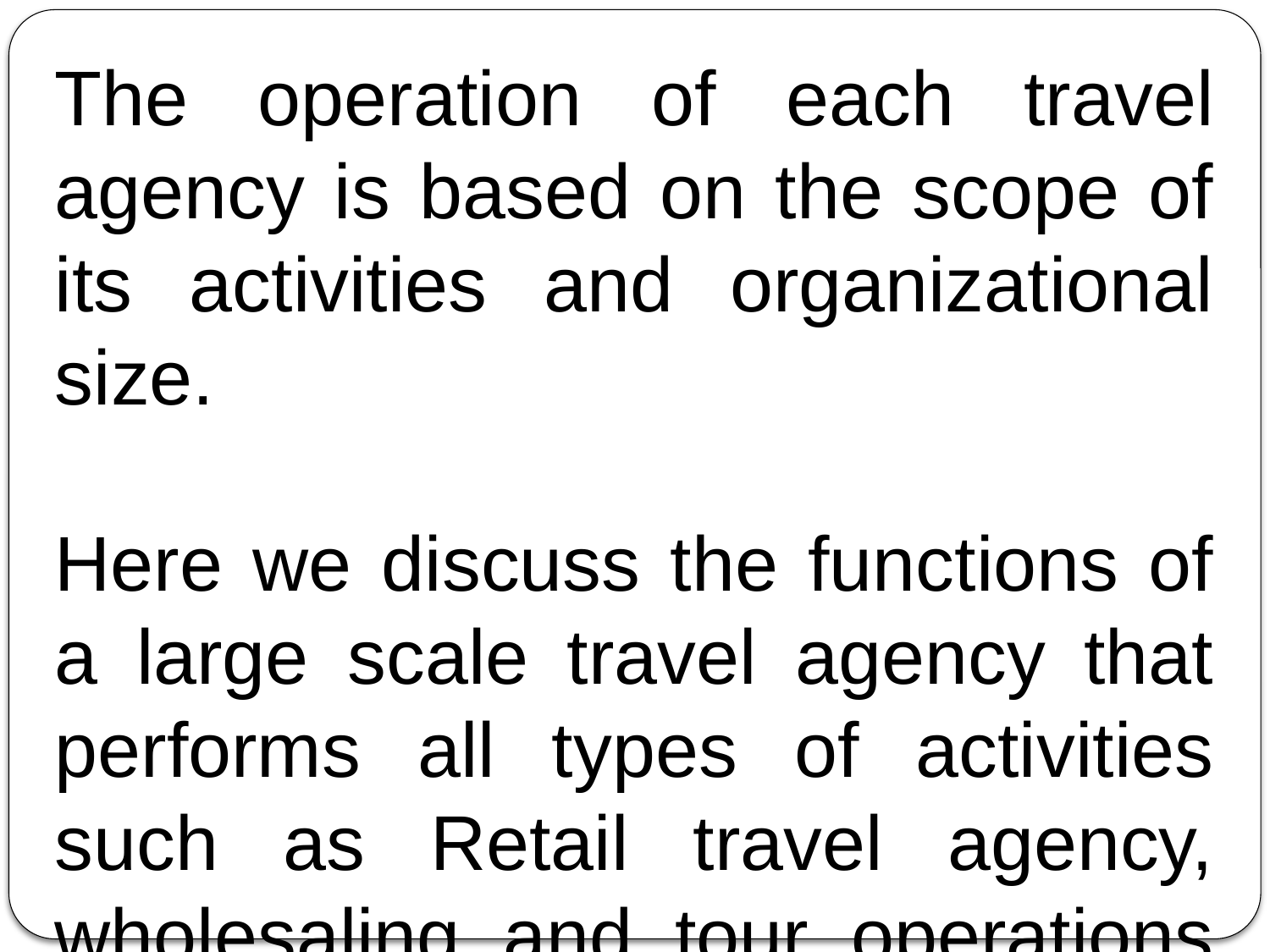

The operation of each travel agency is based on the scope of its activities and organizational size.

Here we discuss the functions of a large scale travel agency that performs all types of activities such as Retail travel agency, wholesaling and tour operations etc.